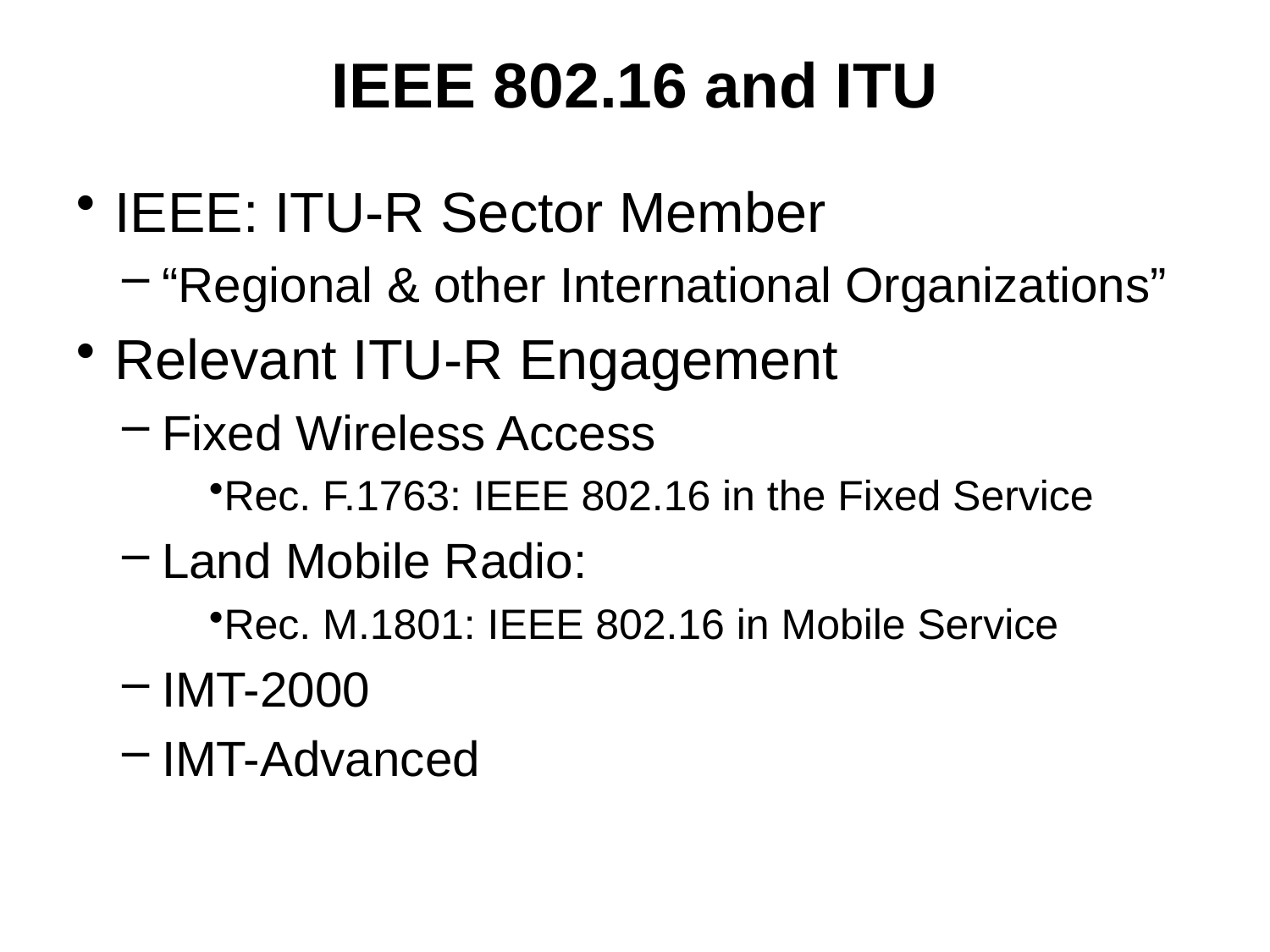

# IEEE 802.16 and ITU
IEEE: ITU-R Sector Member
“Regional & other International Organizations”
Relevant ITU-R Engagement
Fixed Wireless Access
Rec. F.1763: IEEE 802.16 in the Fixed Service
Land Mobile Radio:
Rec. M.1801: IEEE 802.16 in Mobile Service
IMT-2000
IMT-Advanced